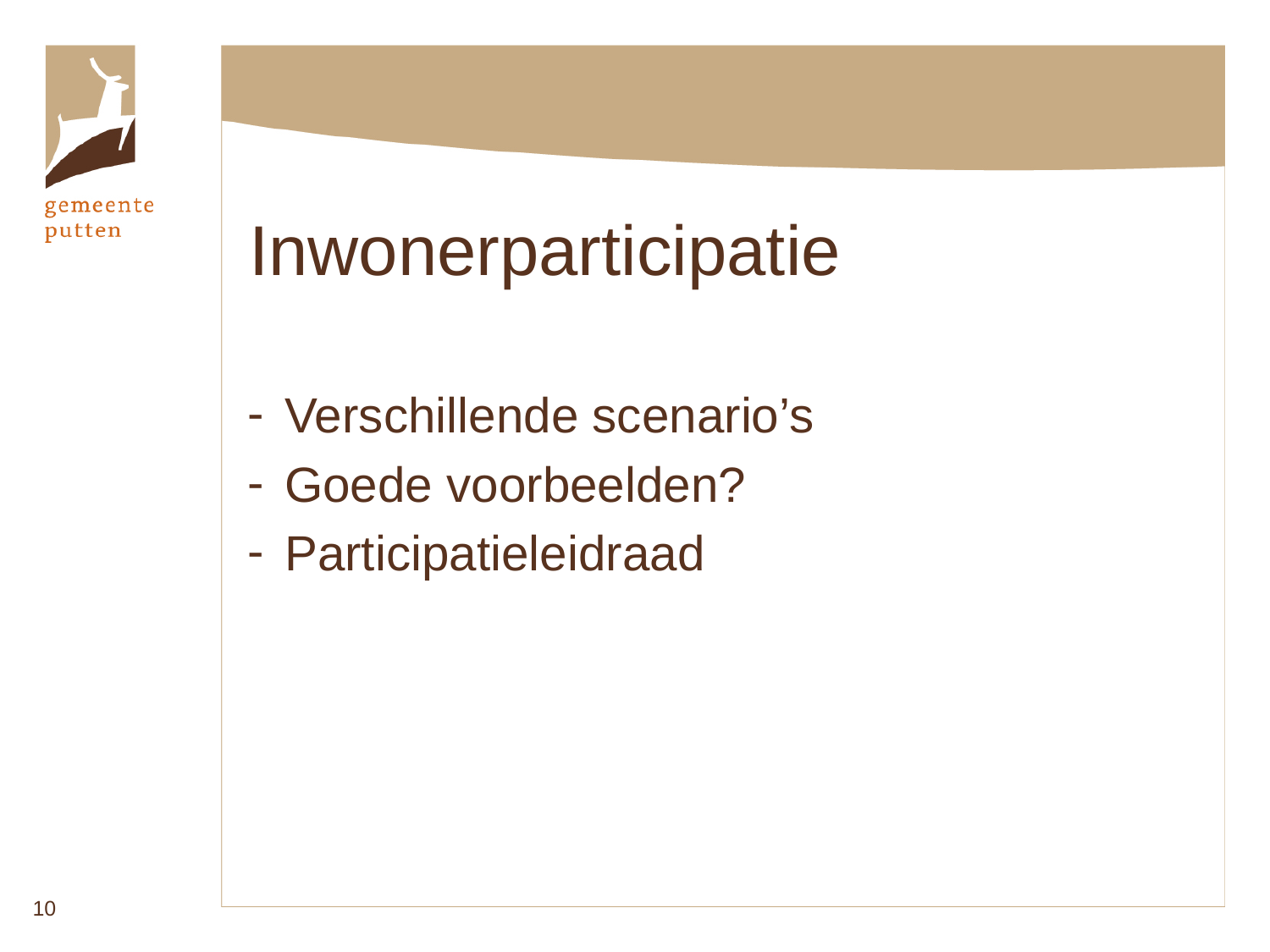

Inwonerparticipatie
Verschillende scenario’s
Goede voorbeelden?
Participatieleidraad

10